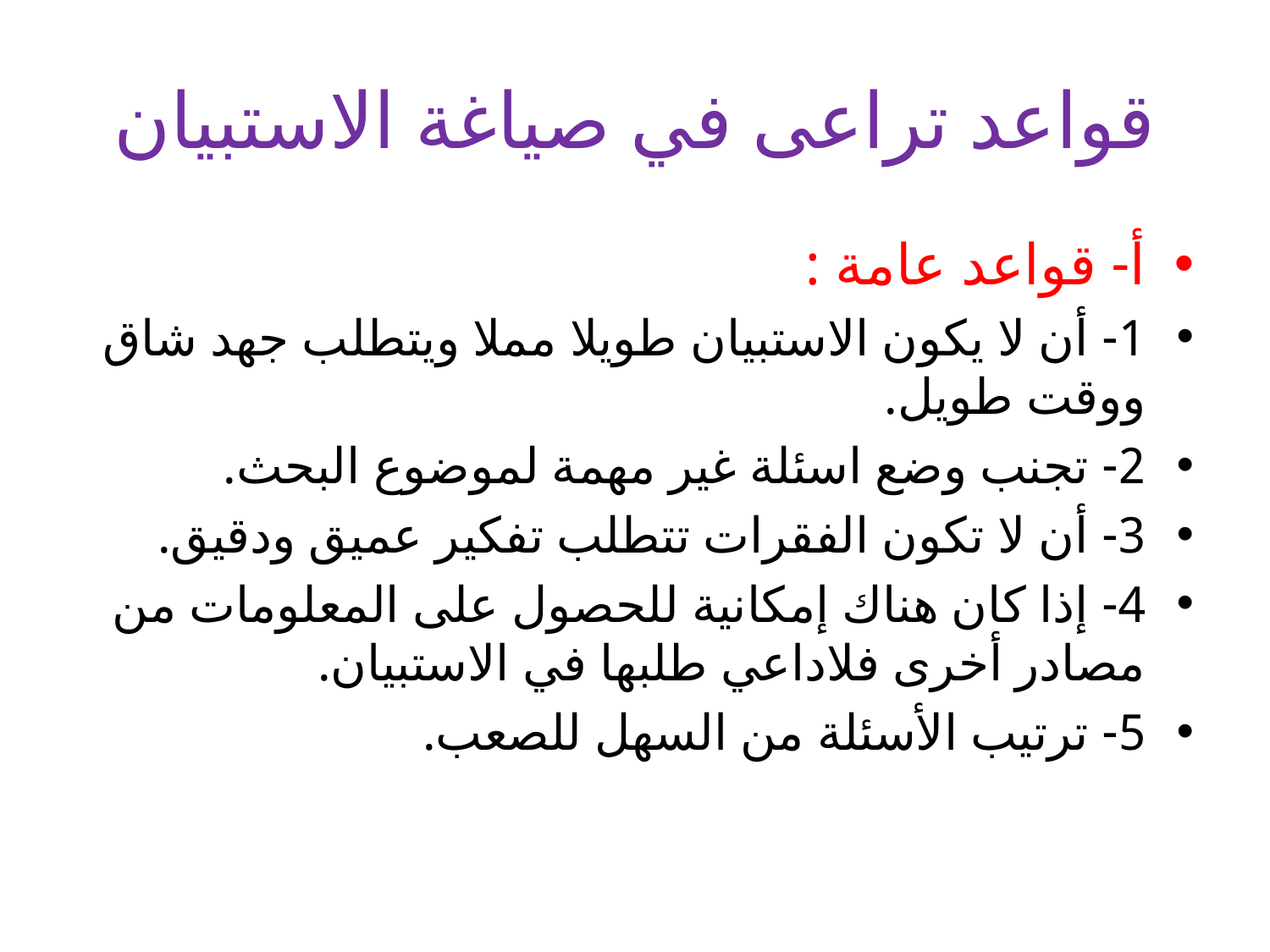

# قواعد تراعى في صياغة الاستبيان
أ- قواعد عامة :
1- أن لا يكون الاستبيان طويلا مملا ويتطلب جهد شاق ووقت طويل.
2- تجنب وضع اسئلة غير مهمة لموضوع البحث.
3- أن لا تكون الفقرات تتطلب تفكير عميق ودقيق.
4- إذا كان هناك إمكانية للحصول على المعلومات من مصادر أخرى فلاداعي طلبها في الاستبيان.
5- ترتيب الأسئلة من السهل للصعب.